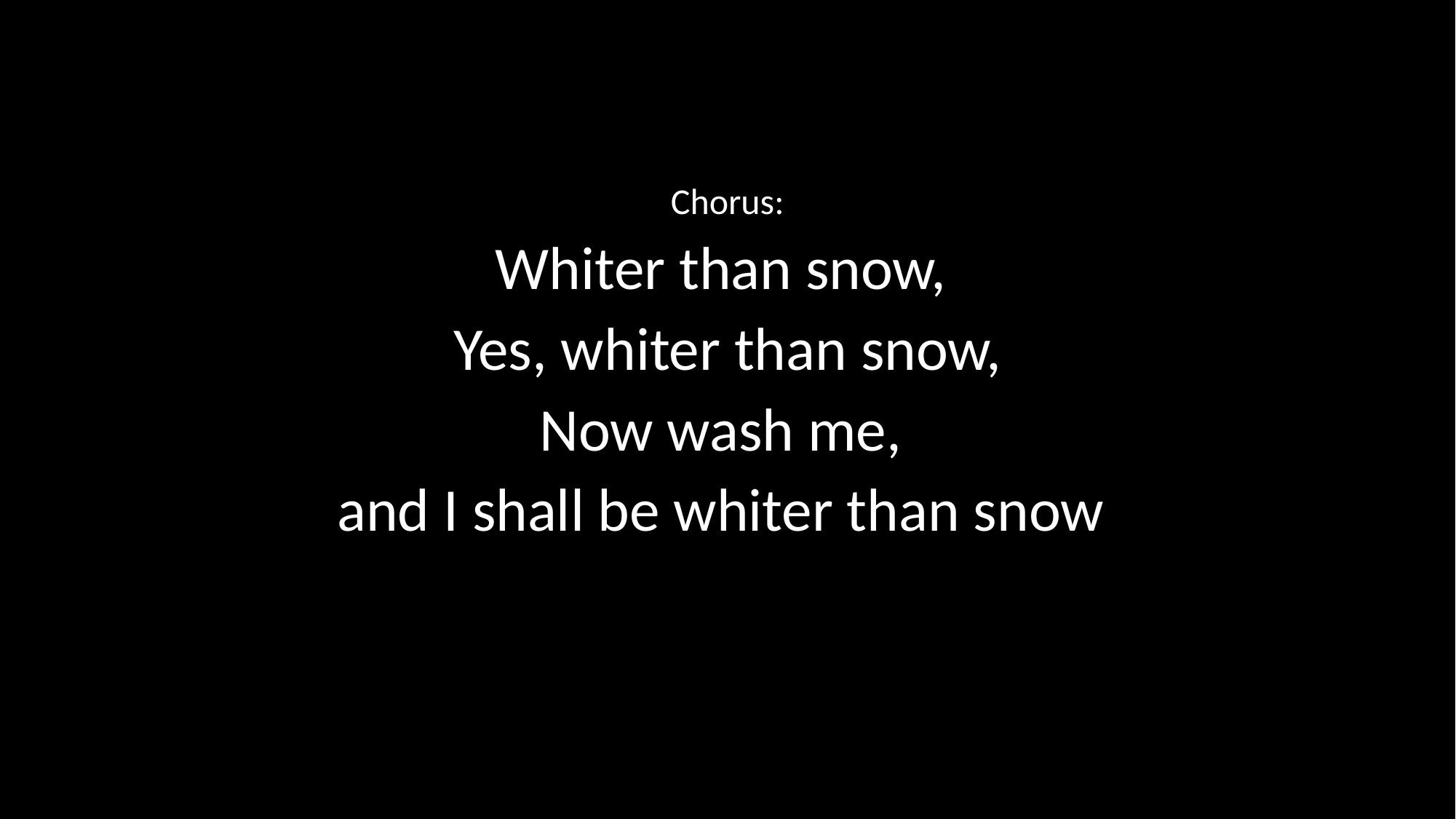

Chorus:
Whiter than snow,
Yes, whiter than snow,
Now wash me,
and I shall be whiter than snow